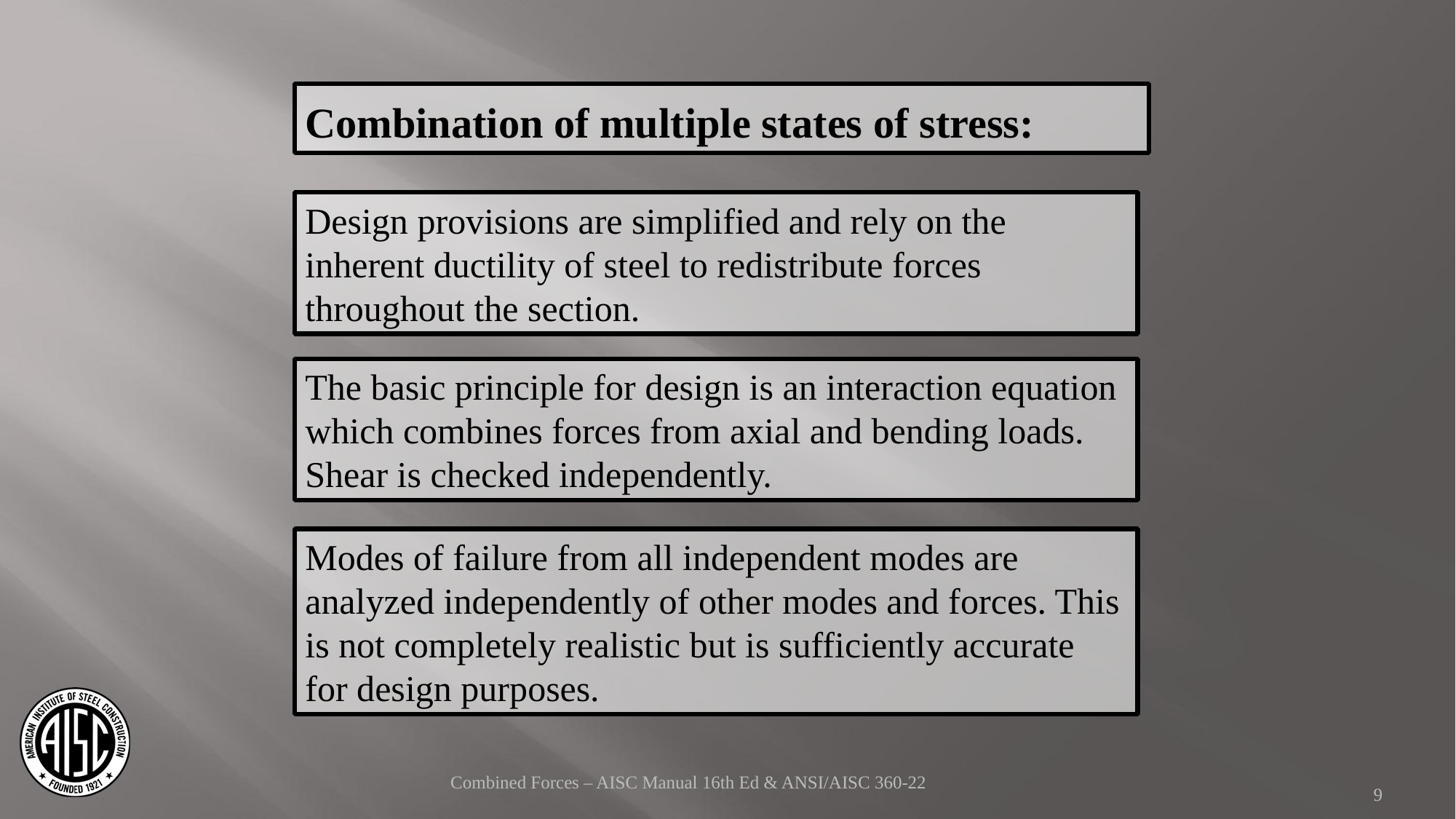

Combination of multiple states of stress:
Design provisions are simplified and rely on the inherent ductility of steel to redistribute forces throughout the section.
The basic principle for design is an interaction equation which combines forces from axial and bending loads. Shear is checked independently.
Modes of failure from all independent modes are analyzed independently of other modes and forces. This is not completely realistic but is sufficiently accurate for design purposes.
Combined Forces – AISC Manual 16th Ed & ANSI/AISC 360-22
9